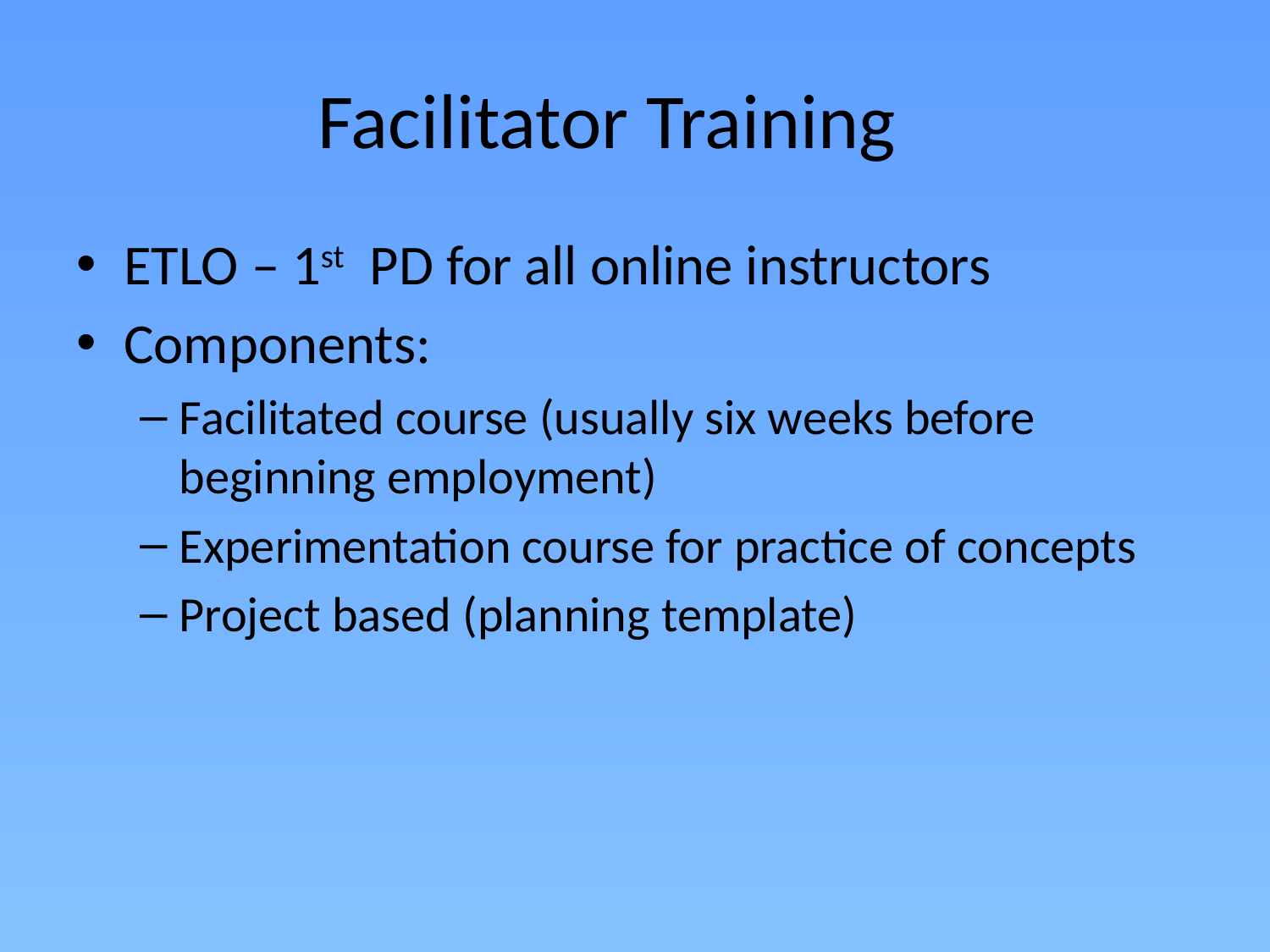

# Facilitator Training
ETLO – 1st  PD for all online instructors
Components:
Facilitated course (usually six weeks before beginning employment)
Experimentation course for practice of concepts
Project based (planning template)